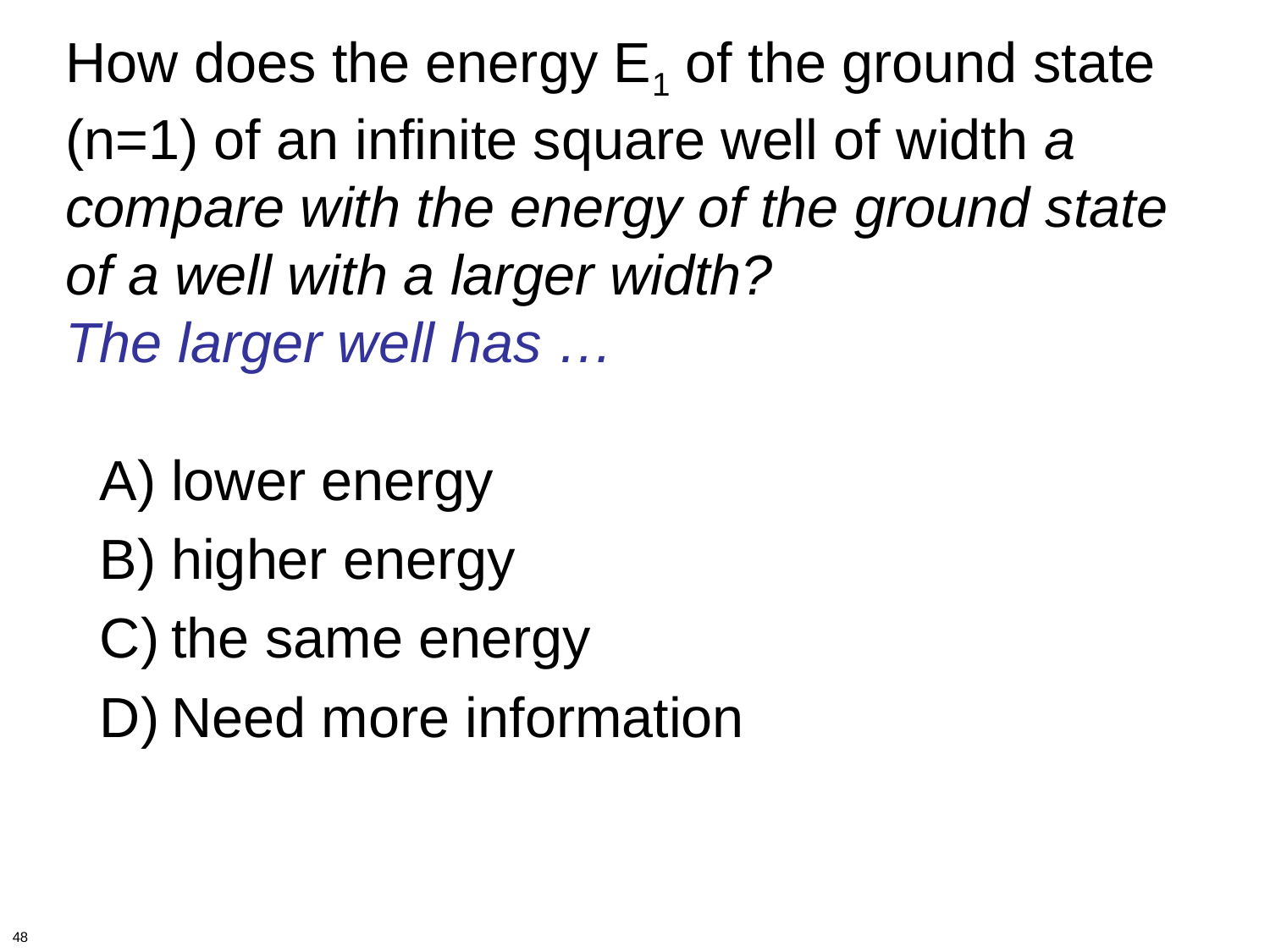

# How does the energy E1 of the ground state (n=1) of an infinite square well of width a compare with the energy of the ground state of a well with a larger width? The larger well has …
lower energy
higher energy
the same energy
Need more information
48